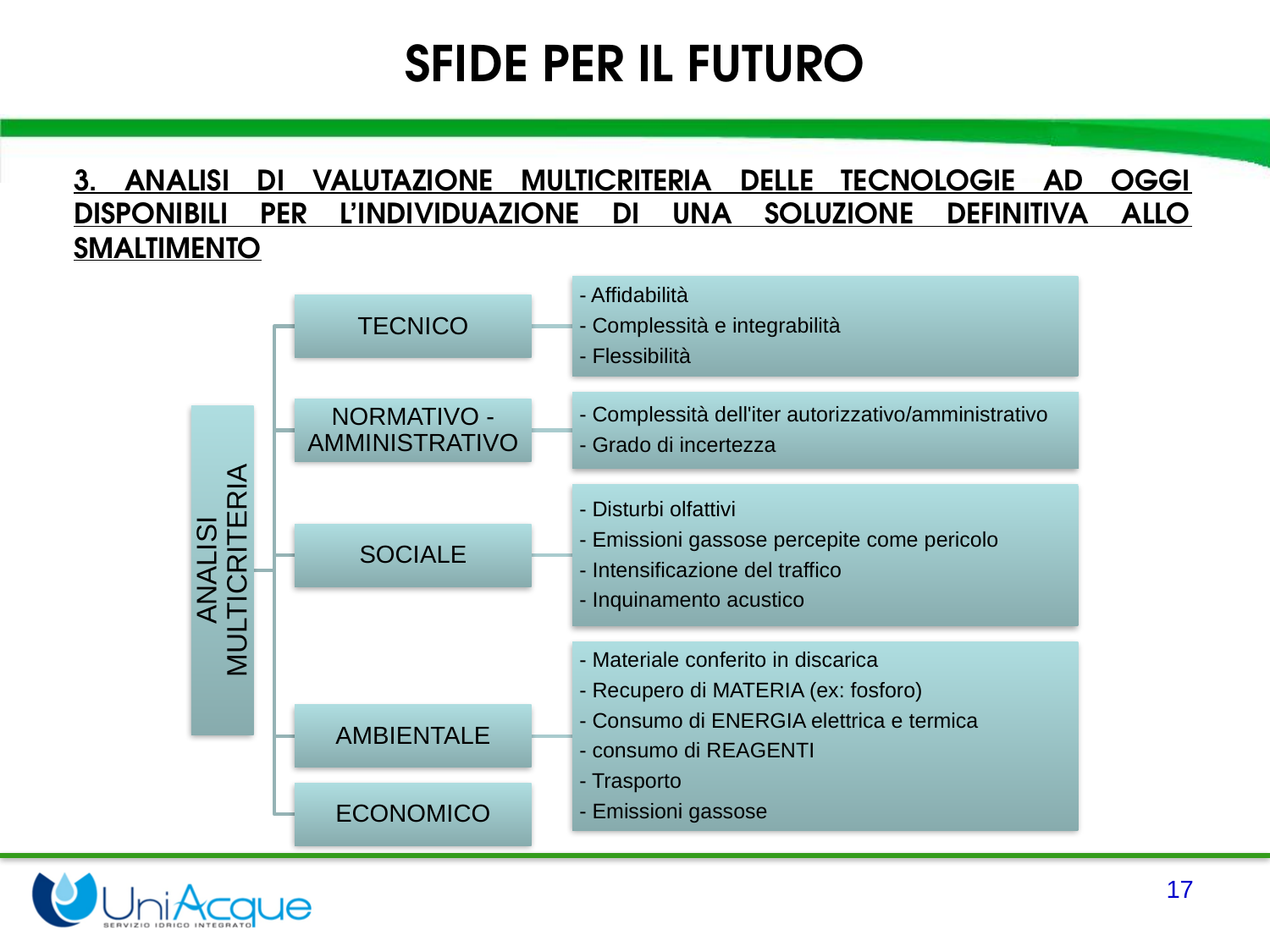

SFIDE PER IL FUTURO
3. ANALISI DI VALUTAZIONE MULTICRITERIA DELLE TECNOLOGIE AD OGGI DISPONIBILI PER L’INDIVIDUAZIONE DI UNA SOLUZIONE DEFINITIVA ALLO SMALTIMENTO

ANALISI MULTICRITERIA
TECNICO
 - Affidabilità
 - Complessità e integrabilità
 - Flessibilità
NORMATIVO -AMMINISTRATIVO
 - Complessità dell'iter autorizzativo/amministrativo
 - Grado di incertezza
SOCIALE
 - Disturbi olfattivi
 - Emissioni gassose percepite come pericolo
 - Intensificazione del traffico
 - Inquinamento acustico
AMBIENTALE
 - Materiale conferito in discarica
 - Recupero di MATERIA (ex: fosforo)
 - Consumo di ENERGIA elettrica e termica
 - consumo di REAGENTI
 - Trasporto
 - Emissioni gassose
ECONOMICO
17